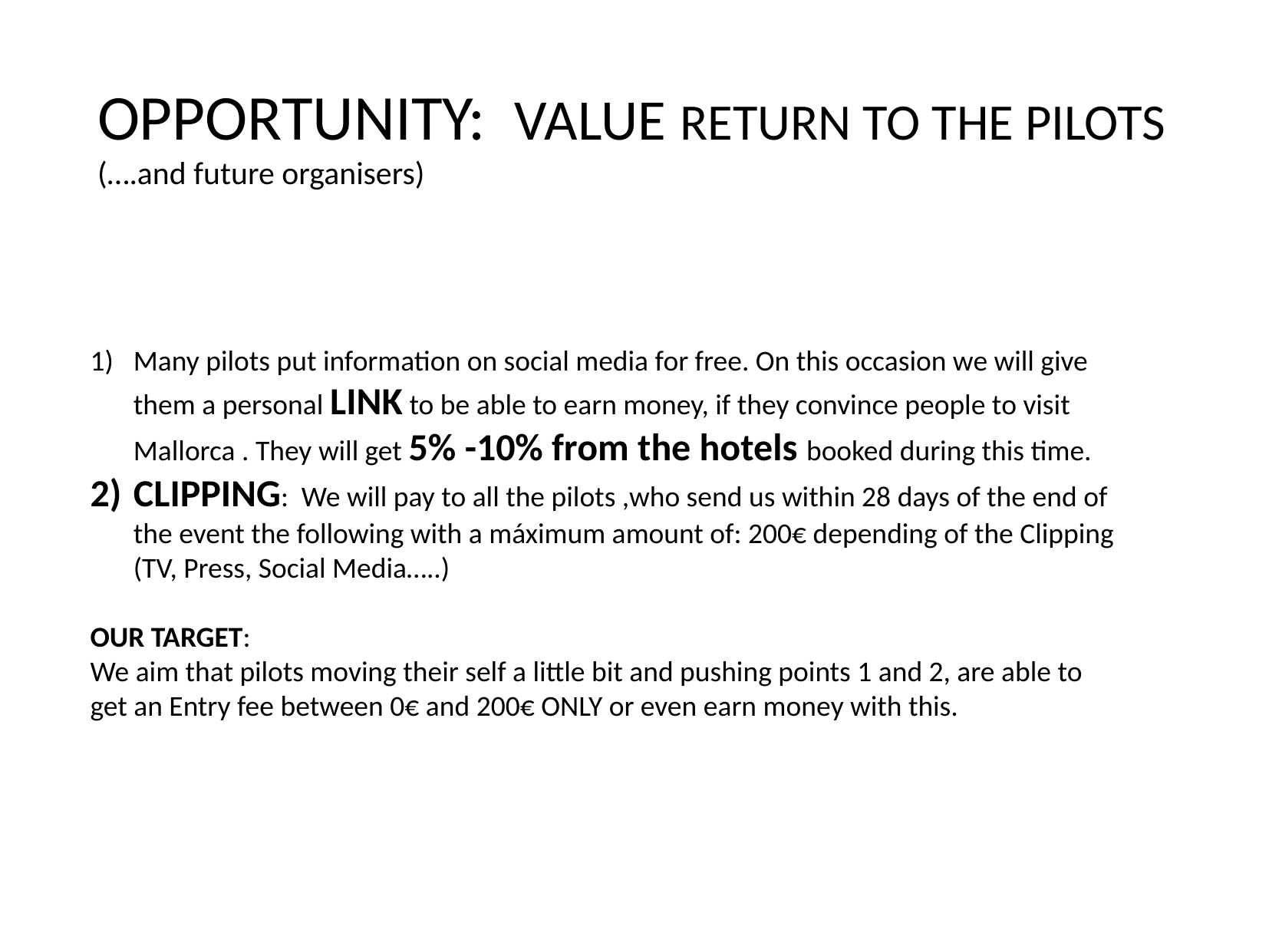

OPPORTUNITY:  VALUE RETURN TO THE PILOTS (….and future organisers)
Many pilots put information on social media for free. On this occasion we will give them a personal LINK to be able to earn money, if they convince people to visit Mallorca . They will get 5% -10% from the hotels booked during this time.
CLIPPING:  We will pay to all the pilots ,who send us within 28 days of the end of the event the following with a máximum amount of: 200€ depending of the Clipping (TV, Press, Social Media…..)

OUR TARGET:
We aim that pilots moving their self a little bit and pushing points 1 and 2, are able to get an Entry fee between 0€ and 200€ ONLY or even earn money with this.